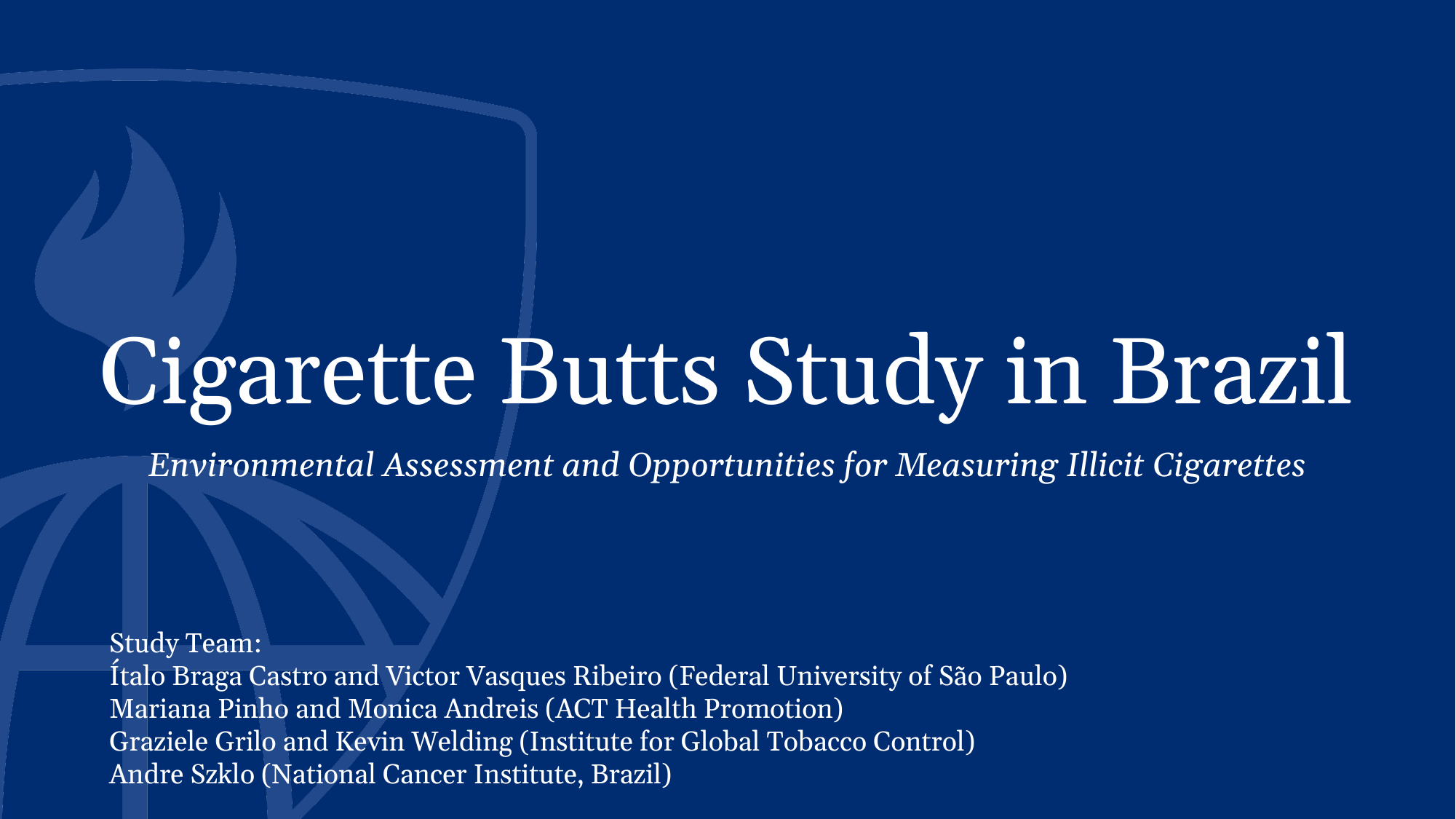

Cigarette Butts Study in Brazil
Environmental Assessment and Opportunities for Measuring Illicit Cigarettes
Study Team:
Ítalo Braga Castro and Victor Vasques Ribeiro (Federal University of São Paulo)
Mariana Pinho and Monica Andreis (ACT Health Promotion)
Graziele Grilo and Kevin Welding (Institute for Global Tobacco Control)
Andre Szklo (National Cancer Institute, Brazil)